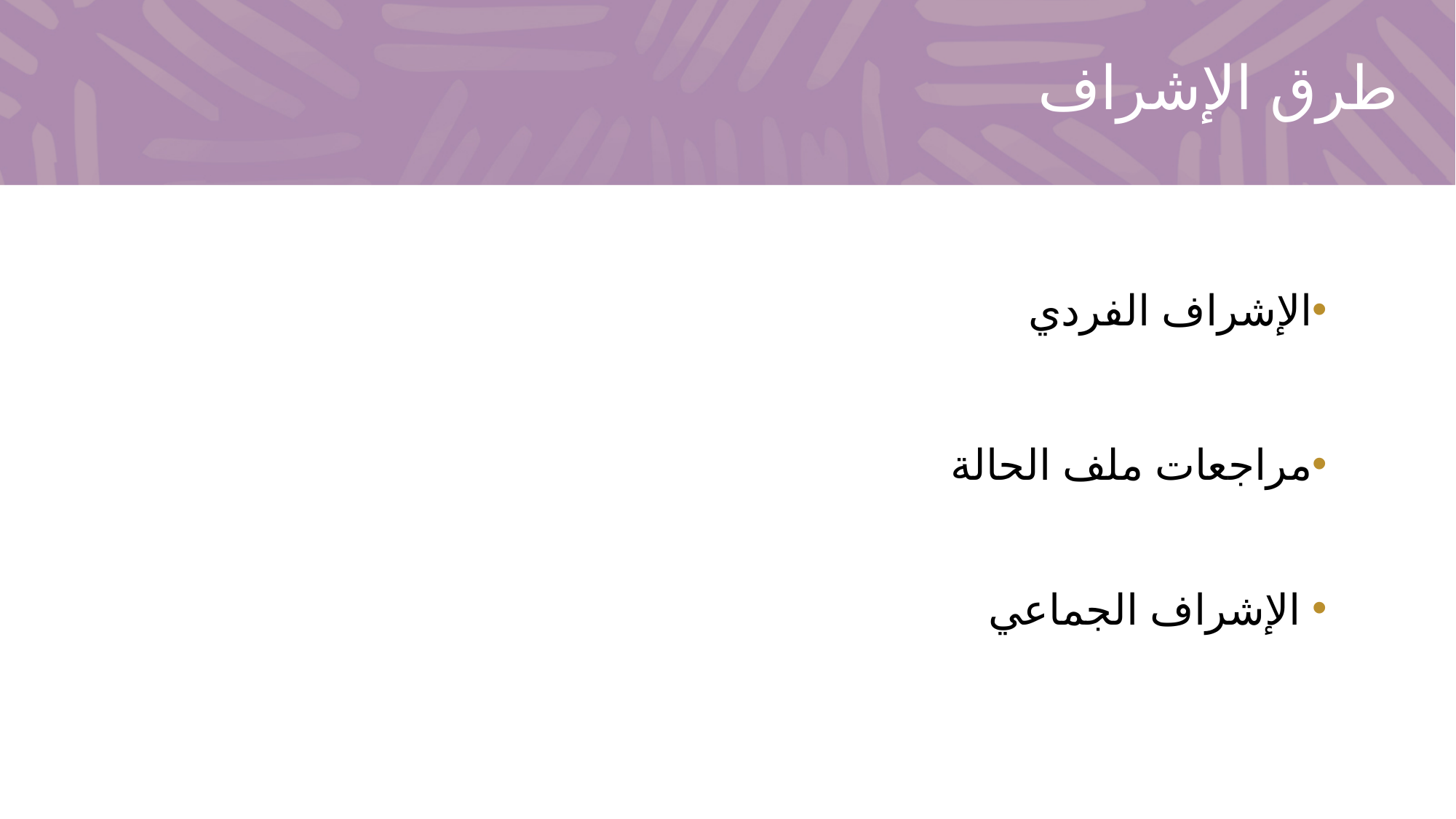

# طرق الإشراف
الإشراف الفردي

مراجعات ملف الحالة

 الإشراف الجماعي